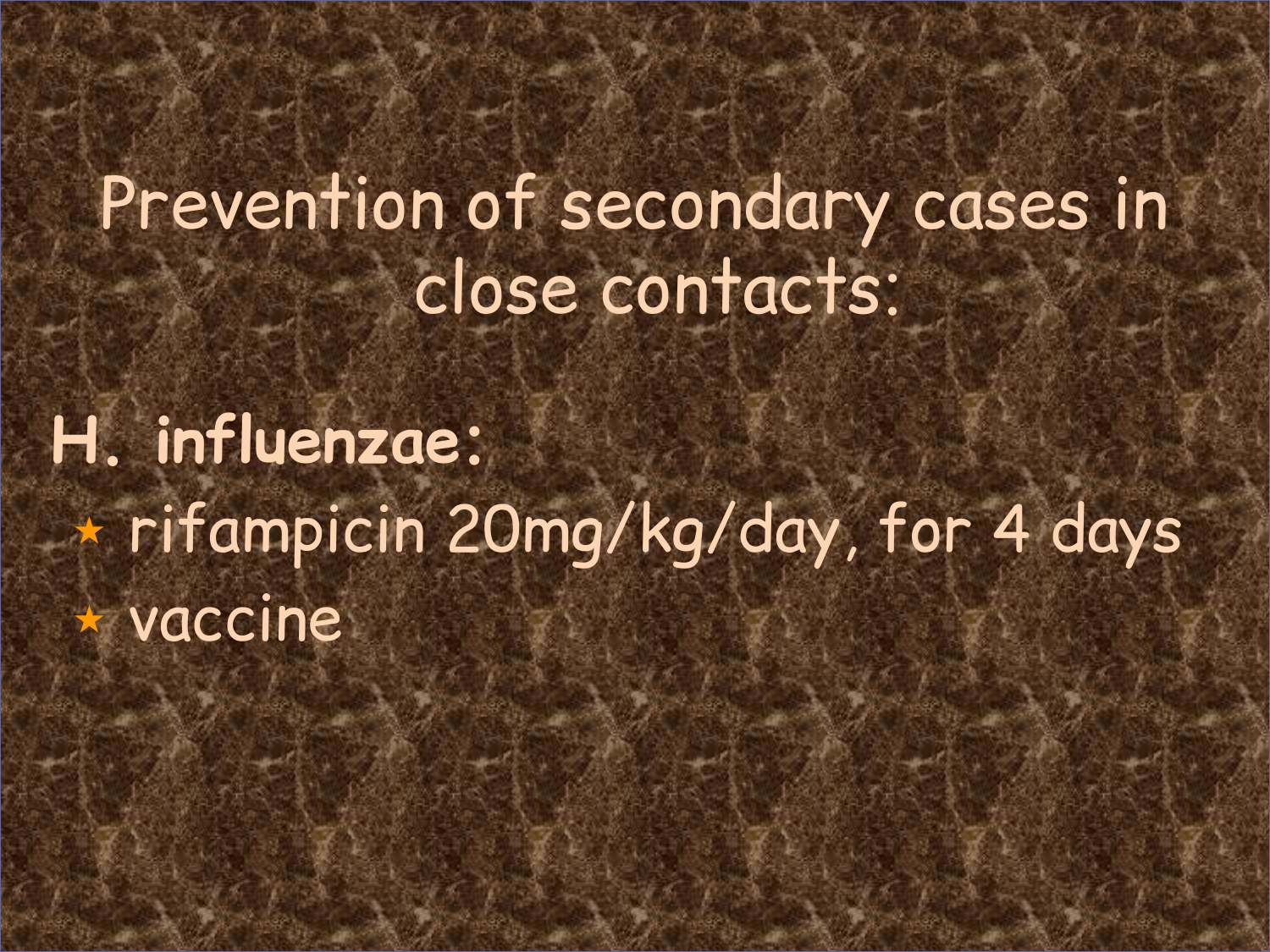

Prevention of secondary cases in close contacts:

  H. influenzae:
   ⋆ rifampicin 20mg/kg/day, for 4 days
   ⋆ vaccine

#